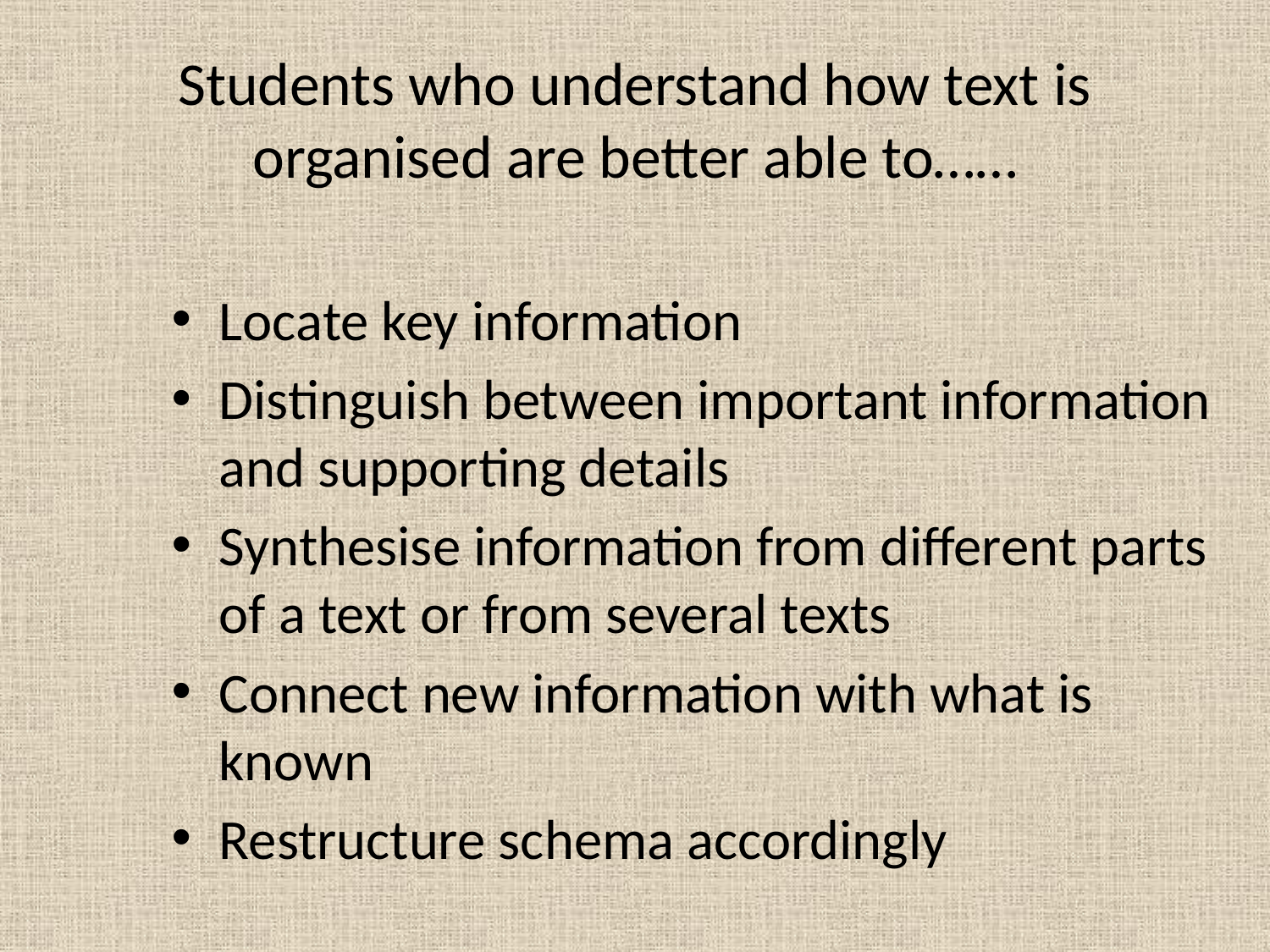

# Students who understand how text is organised are better able to……
Locate key information
Distinguish between important information and supporting details
Synthesise information from different parts of a text or from several texts
Connect new information with what is known
Restructure schema accordingly